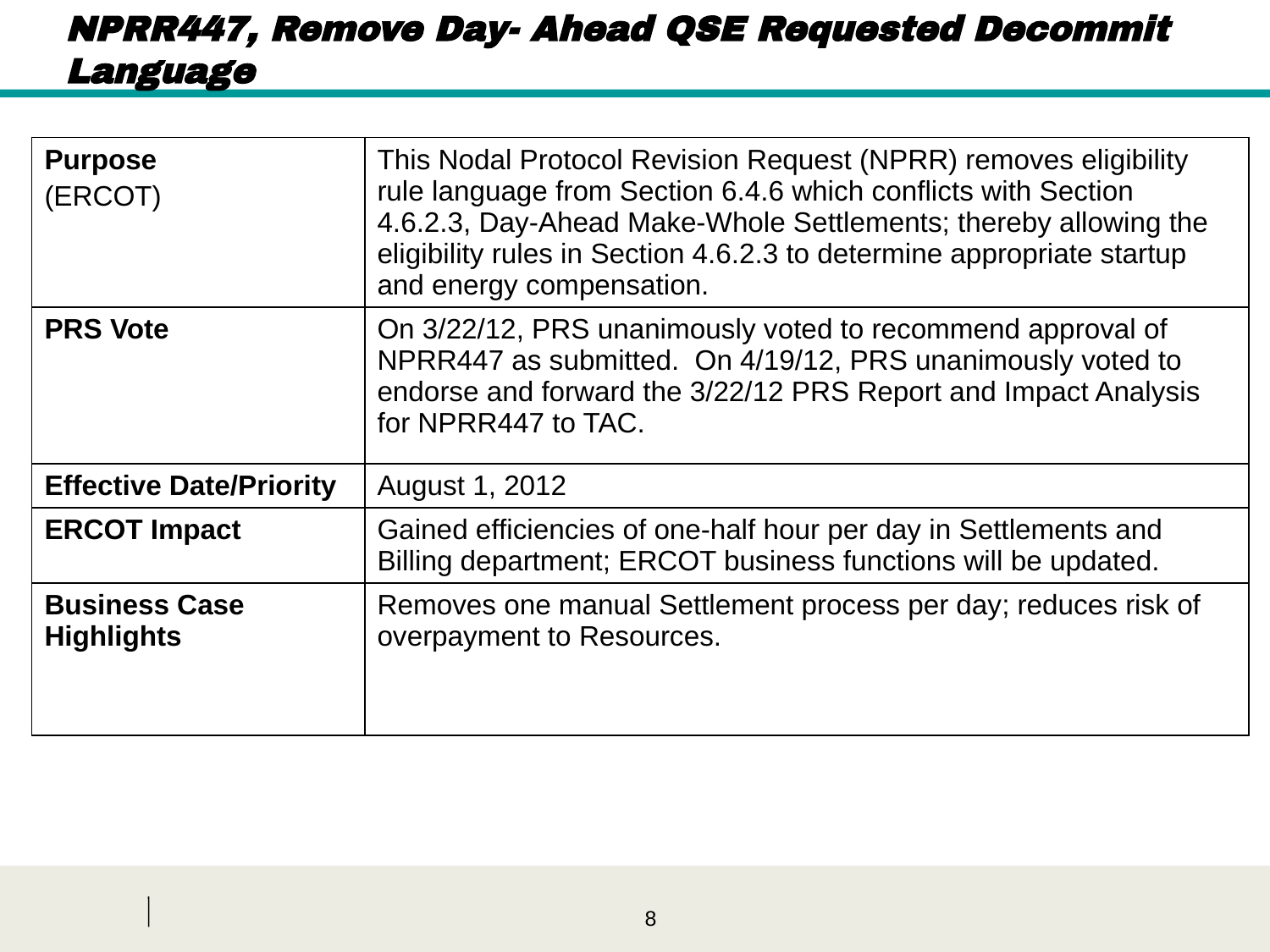

NPRR447, Remove Day- Ahead QSE Requested Decommit Language
| Purpose (ERCOT) | This Nodal Protocol Revision Request (NPRR) removes eligibility rule language from Section 6.4.6 which conflicts with Section 4.6.2.3, Day-Ahead Make-Whole Settlements; thereby allowing the eligibility rules in Section 4.6.2.3 to determine appropriate startup and energy compensation. |
| --- | --- |
| PRS Vote | On 3/22/12, PRS unanimously voted to recommend approval of NPRR447 as submitted. On 4/19/12, PRS unanimously voted to endorse and forward the 3/22/12 PRS Report and Impact Analysis for NPRR447 to TAC. |
| Effective Date/Priority | August 1, 2012 |
| ERCOT Impact | Gained efficiencies of one-half hour per day in Settlements and Billing department; ERCOT business functions will be updated. |
| Business Case Highlights | Removes one manual Settlement process per day; reduces risk of overpayment to Resources. |